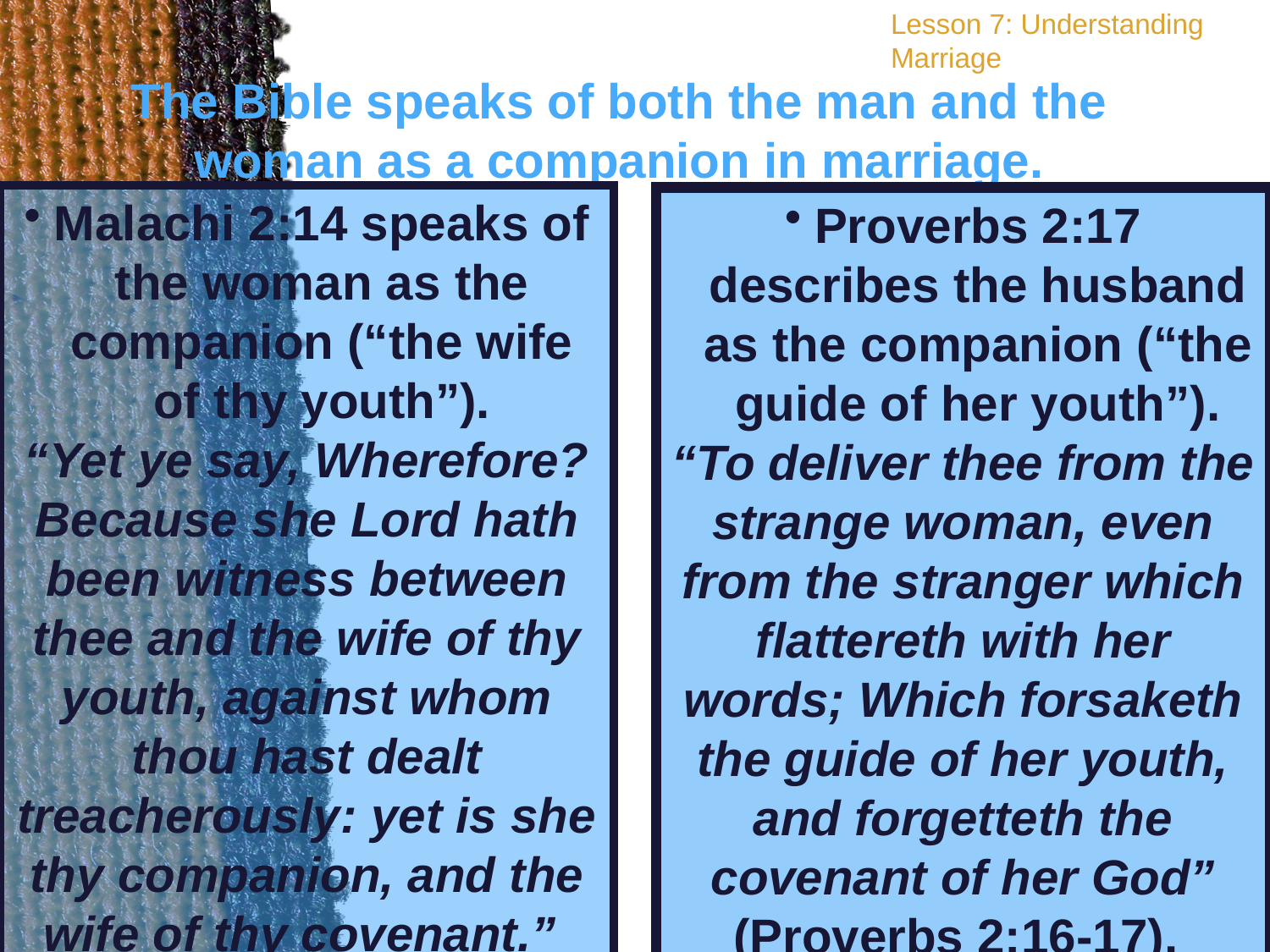

Lesson 7: Understanding Marriage
The Bible speaks of both the man and the woman as a companion in marriage.
Malachi 2:14 speaks of the woman as the companion (“the wife of thy youth”).
“Yet ye say, Wherefore? Because she Lord hath been witness between thee and the wife of thy youth, against whom thou hast dealt treacherously: yet is she thy companion, and the wife of thy covenant.”
Proverbs 2:17 describes the husband as the companion (“the guide of her youth”).
“To deliver thee from the strange woman, even from the stranger which flattereth with her words; Which forsaketh the guide of her youth, and forgetteth the covenant of her God” (Proverbs 2:16-17).